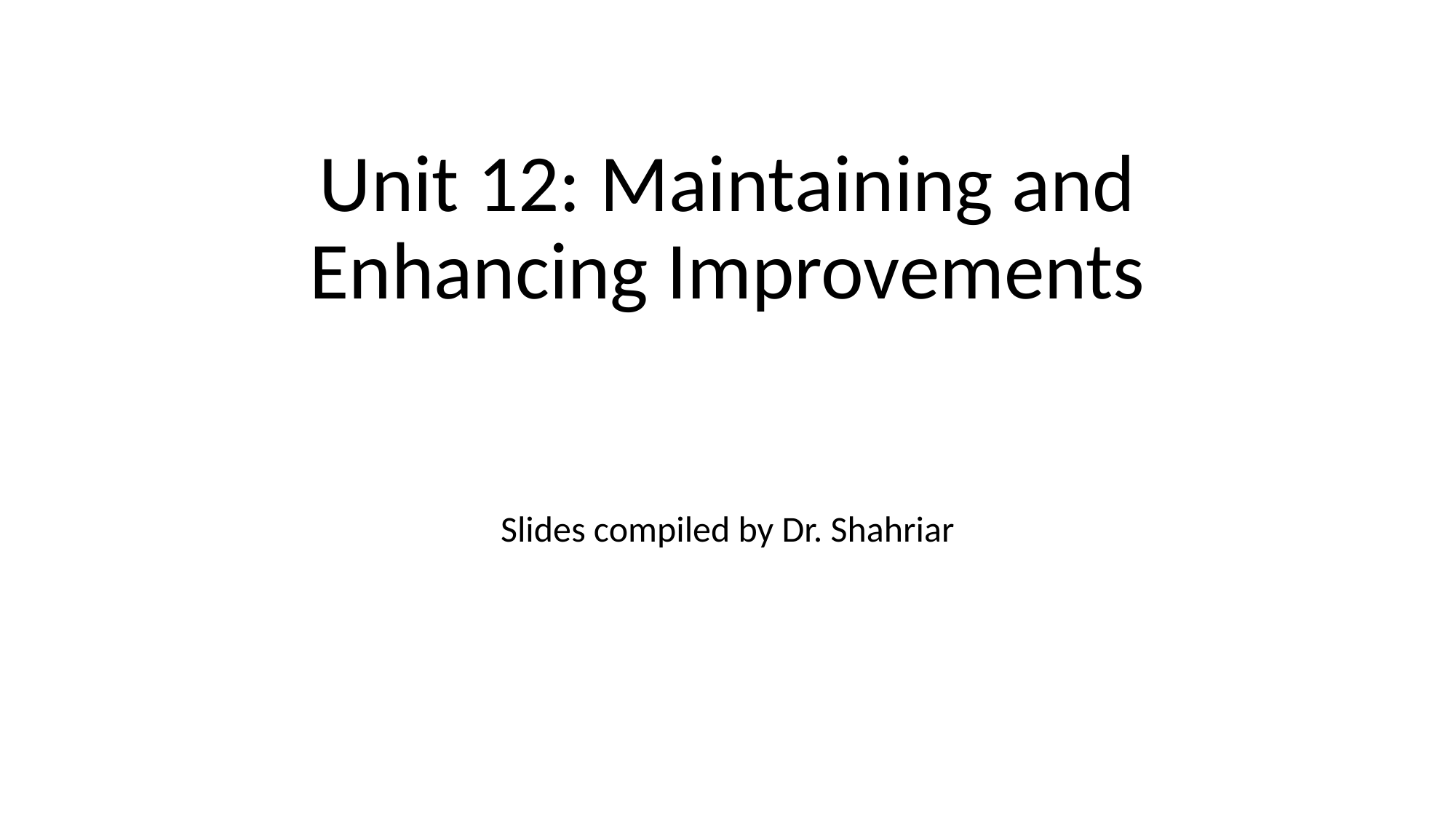

# Unit 12: Maintaining and Enhancing Improvements
Slides compiled by Dr. Shahriar